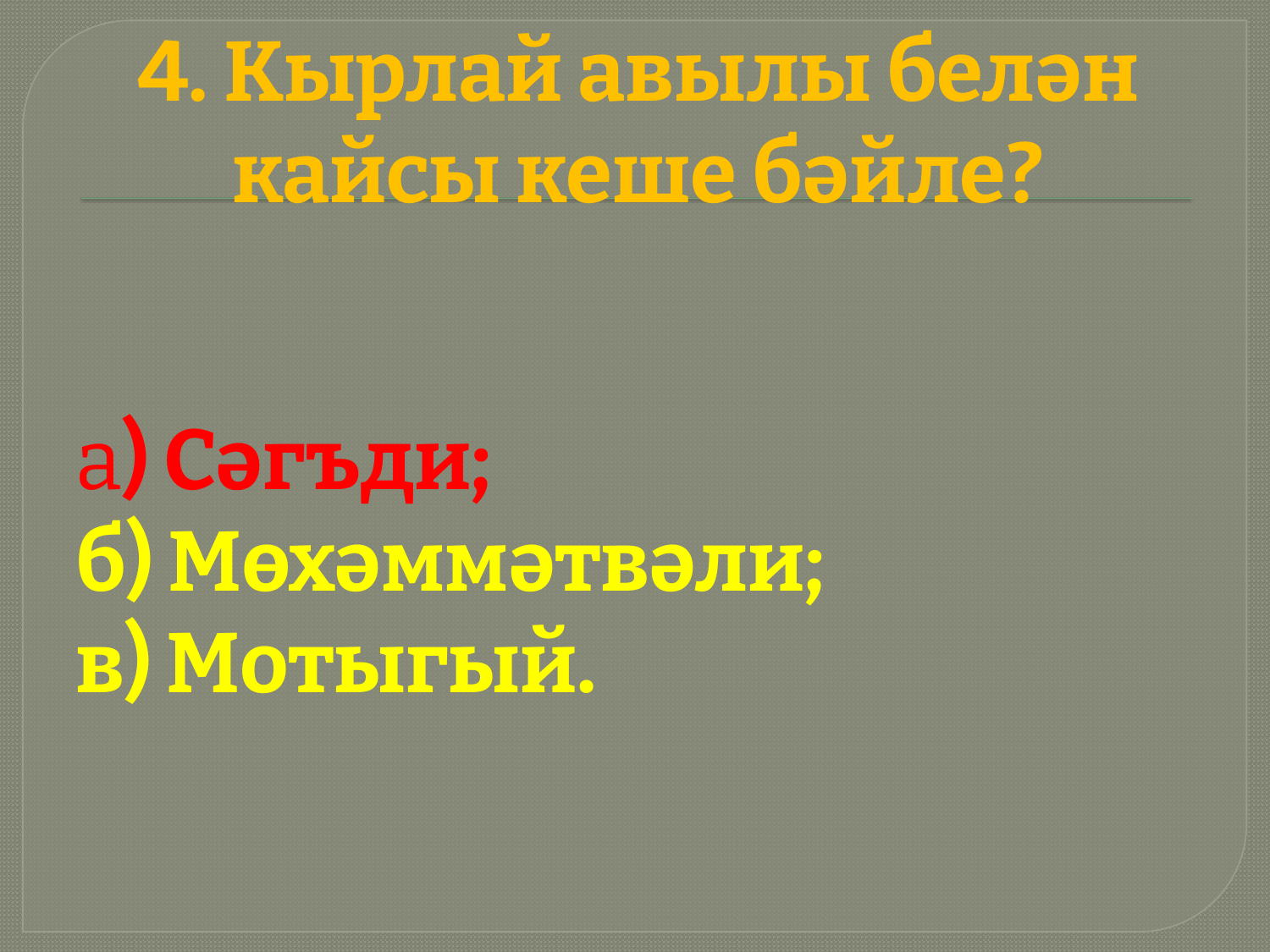

# 4. Кырлай авылы белән кайсы кеше бәйле?

а) Сәгъди;
б) Мөхәммәтвәли;
в) Мотыгый.